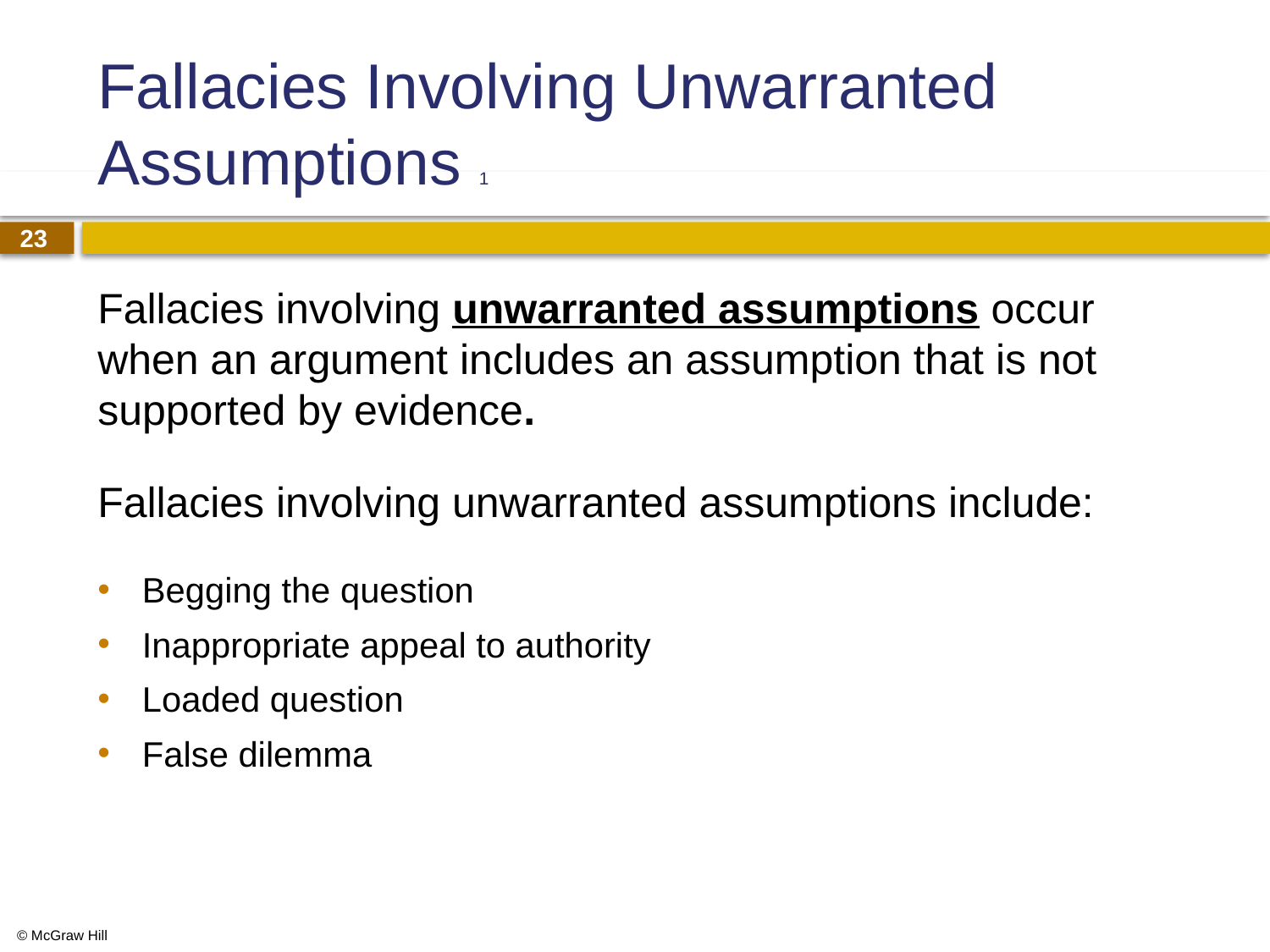

# Fallacies Involving Unwarranted Assumptions 1
Fallacies involving unwarranted assumptions occur when an argument includes an assumption that is not supported by evidence.

Fallacies involving unwarranted assumptions include:

Begging the question
Inappropriate appeal to authority
Loaded question
False dilemma